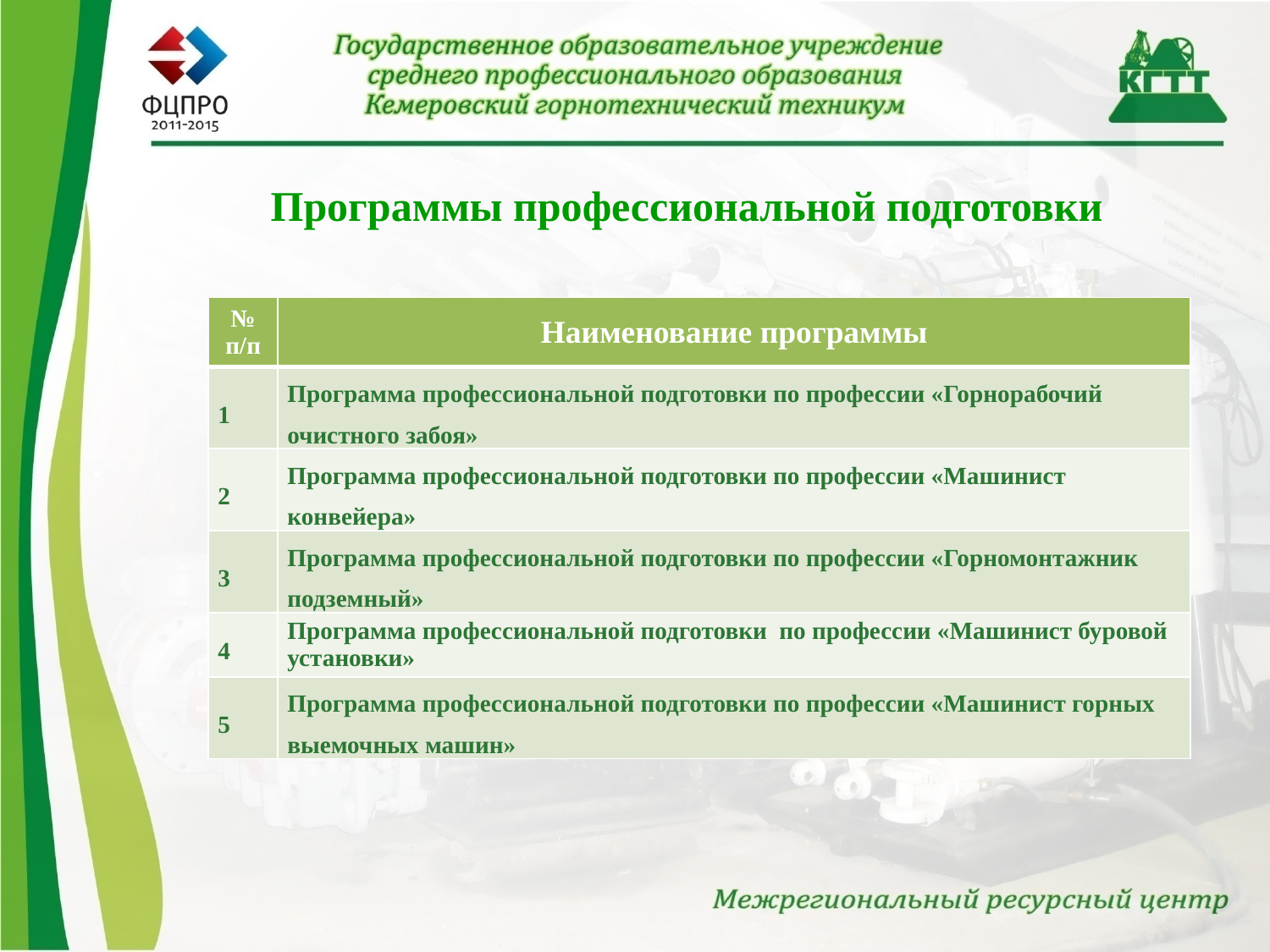

# Программы профессиональной подготовки
| № п/п | Наименование программы |
| --- | --- |
| 1 | Программа профессиональной подготовки по профессии «Горнорабочий очистного забоя» |
| 2 | Программа профессиональной подготовки по профессии «Машинист конвейера» |
| 3 | Программа профессиональной подготовки по профессии «Горномонтажник подземный» |
| 4 | Программа профессиональной подготовки по профессии «Машинист буровой установки» |
| 5 | Программа профессиональной подготовки по профессии «Машинист горных выемочных машин» |